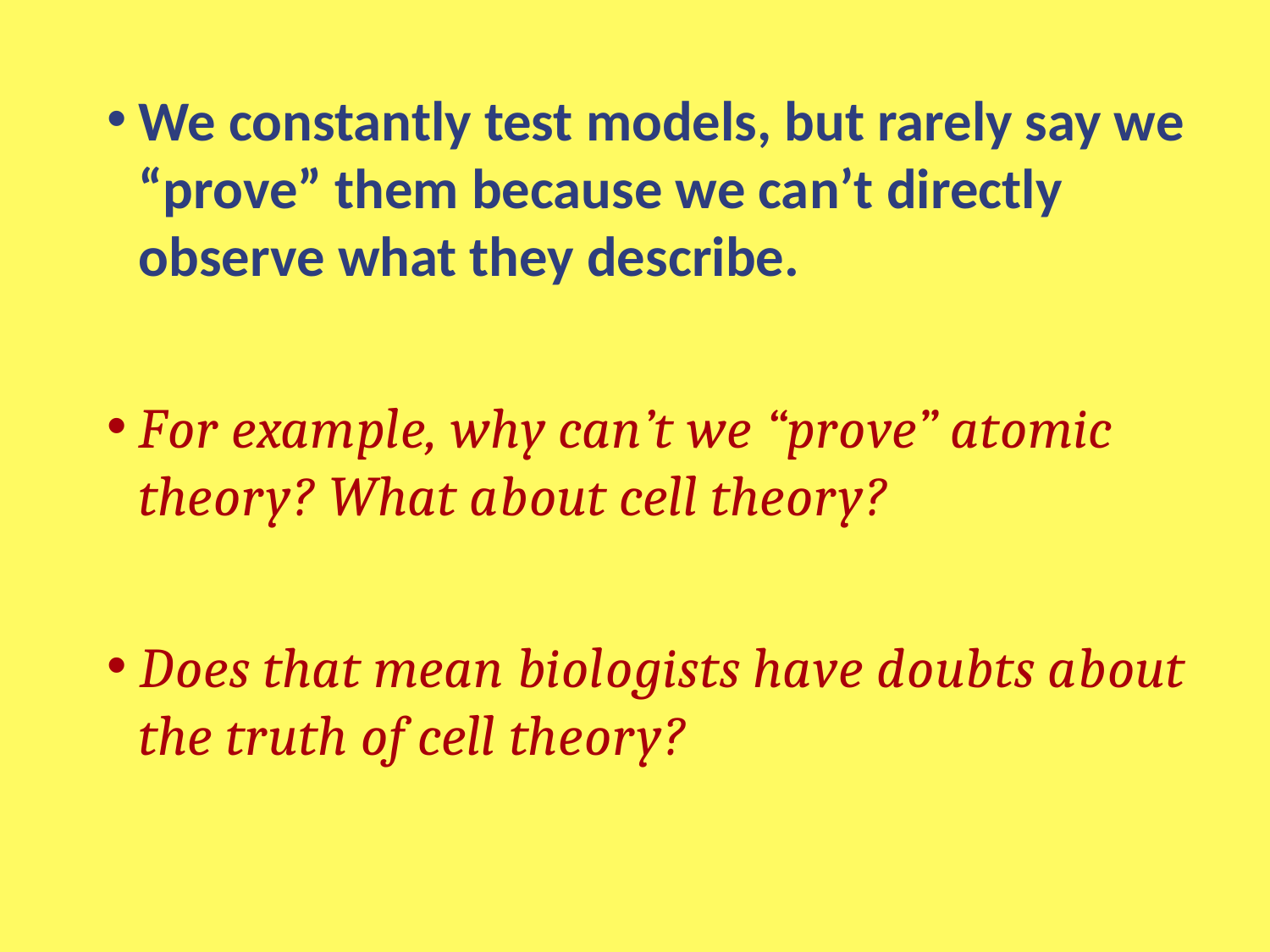

We constantly test models, but rarely say we “prove” them because we can’t directly observe what they describe.

For example, why can’t we “prove” atomic theory? What about cell theory?

Does that mean biologists have doubts about the truth of cell theory?